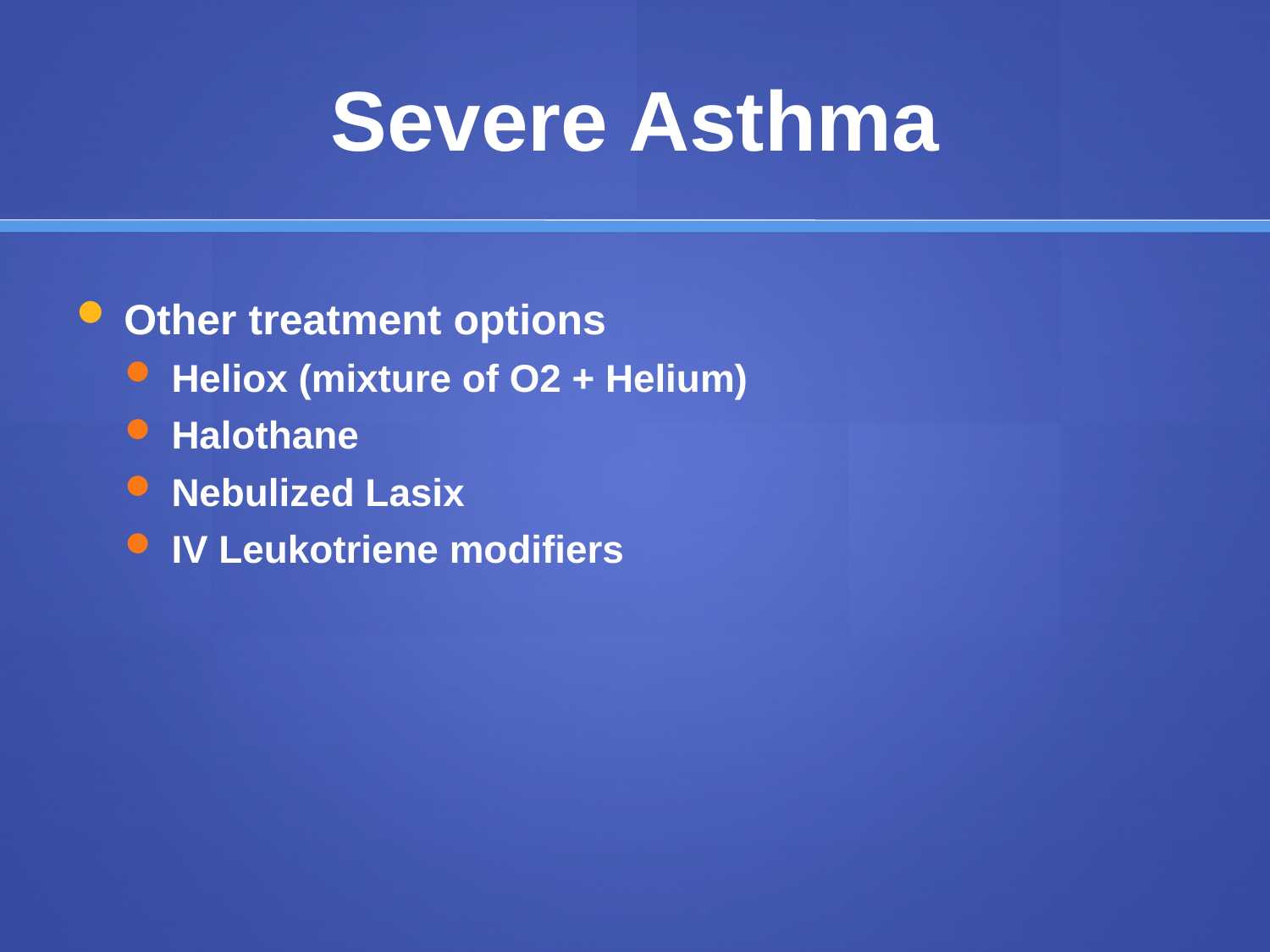

# Severe Asthma
Other treatment options
Heliox (mixture of O2 + Helium)
Halothane
Nebulized Lasix
IV Leukotriene modifiers